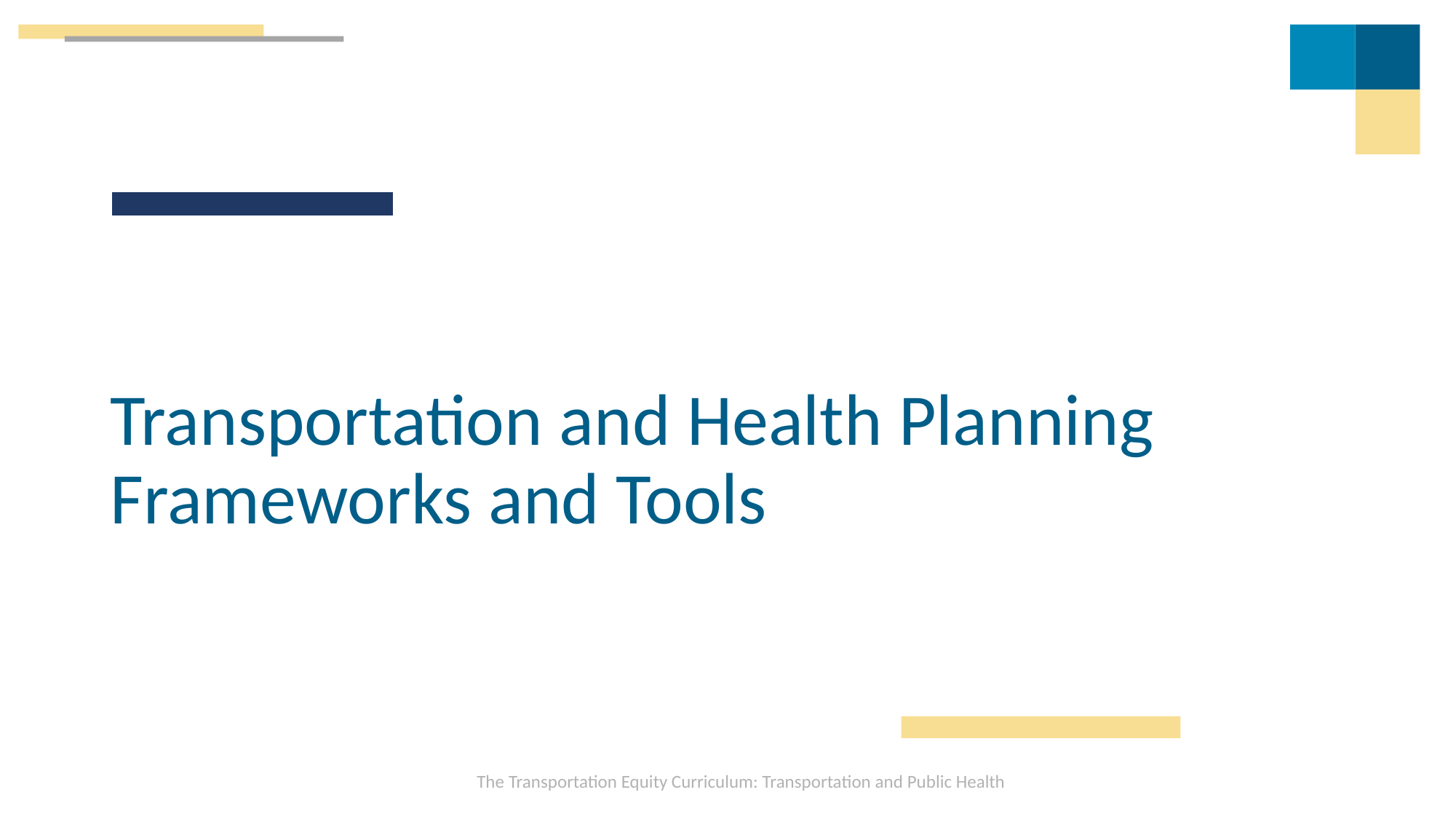

# Transportation and Health Planning Frameworks and Tools

The Transportation Equity Curriculum: Transportation and Public Health